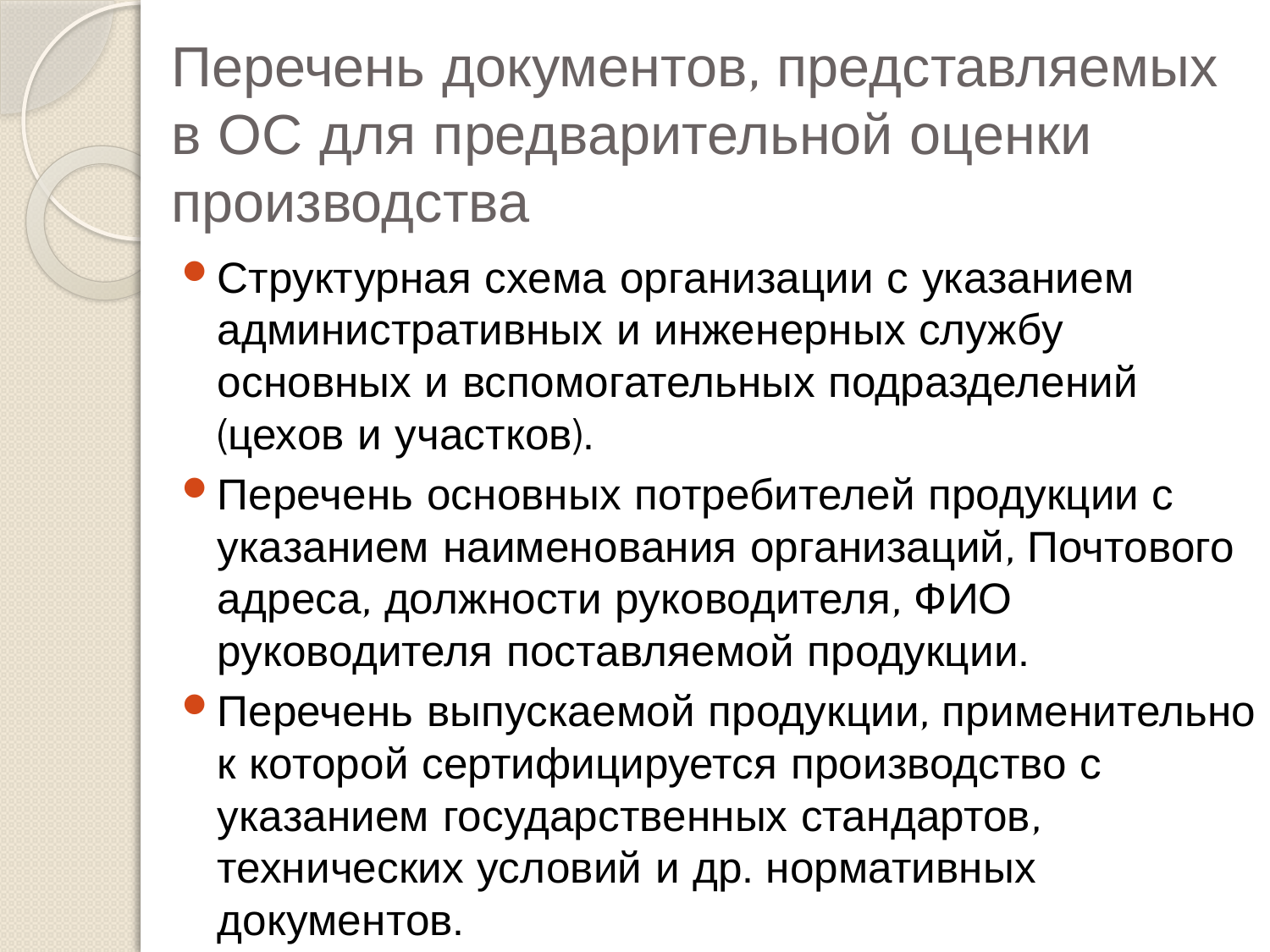

# Перечень документов, представляемых в ОС для предварительной оценки производства
Структурная схема организации с указанием административных и инженерных службу основных и вспомогательных подразделений (цехов и участков).
Перечень основных потребителей продукции с указанием наименования организаций, Почтового адреса, должности руководителя, ФИО руководителя поставляемой продукции.
Перечень выпускаемой продукции, применительно к которой сертифицируется производство с указанием государственных стандартов, технических условий и др. нормативных документов.